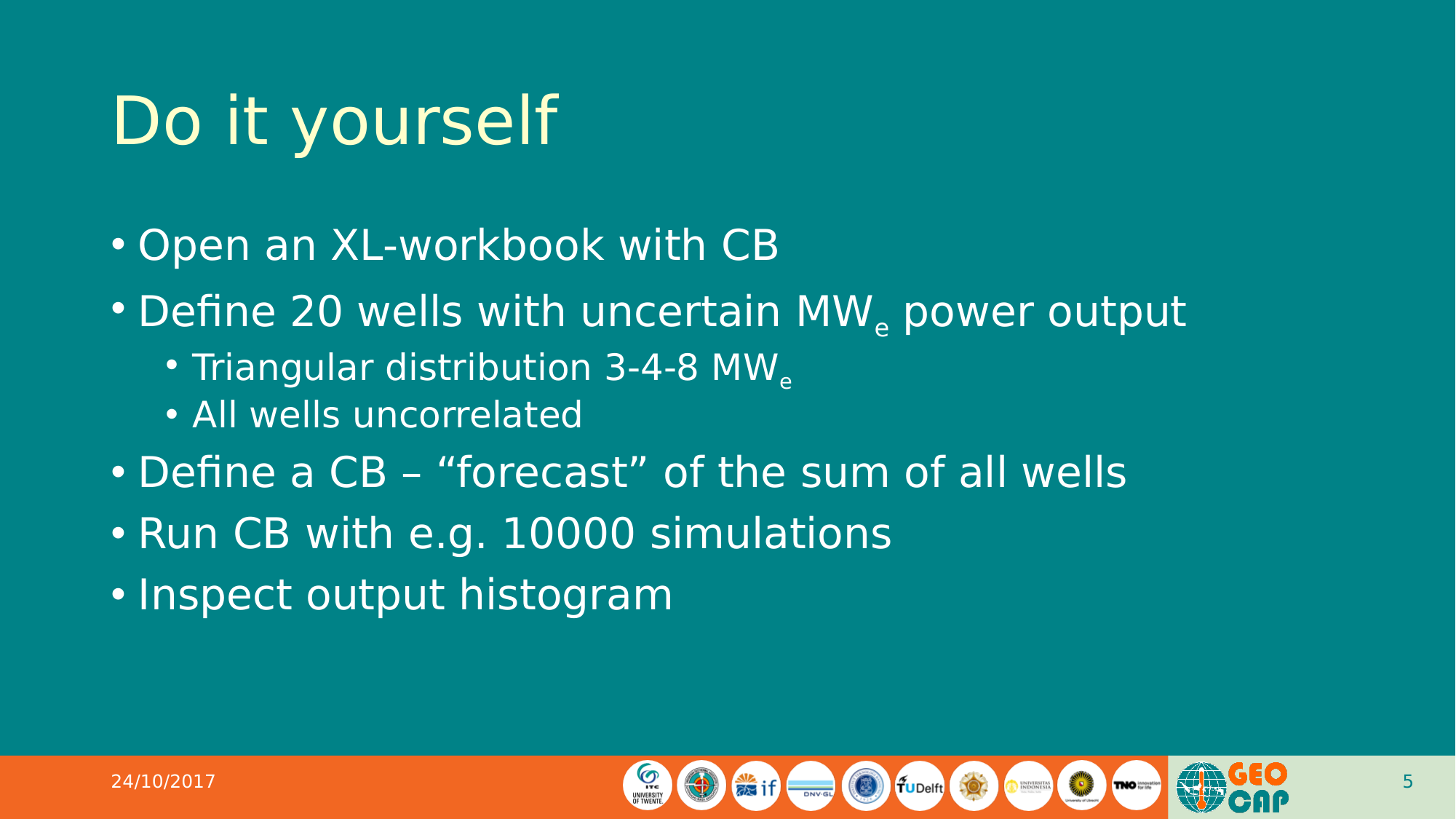

# Do it yourself
Open an XL-workbook with CB
Define 20 wells with uncertain MWe power output
Triangular distribution 3-4-8 MWe
All wells uncorrelated
Define a CB – “forecast” of the sum of all wells
Run CB with e.g. 10000 simulations
Inspect output histogram